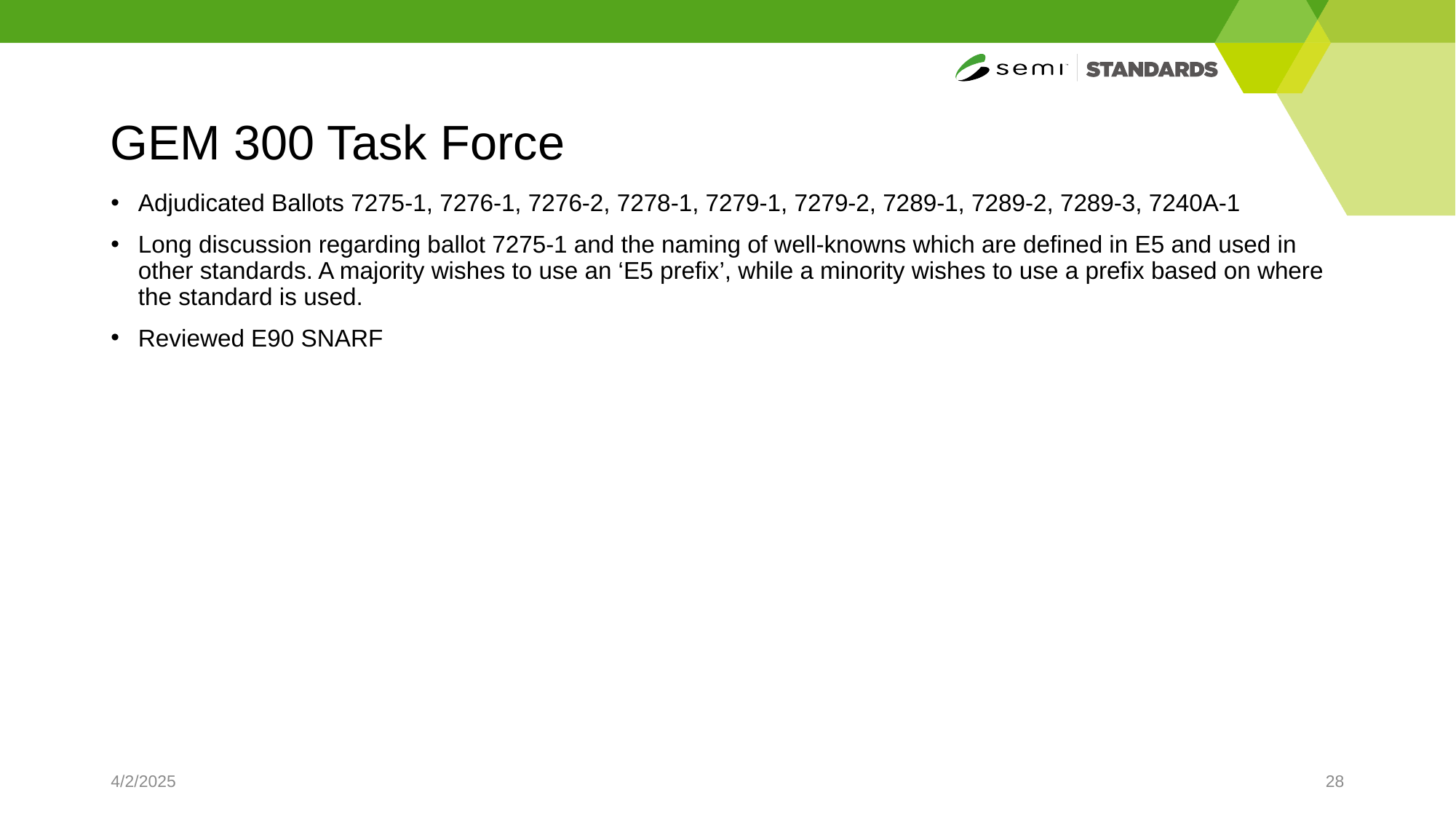

# GEM 300 Task Force
Adjudicated Ballots 7275-1, 7276-1, 7276-2, 7278-1, 7279-1, 7279-2, 7289-1, 7289-2, 7289-3, 7240A-1
Long discussion regarding ballot 7275-1 and the naming of well-knowns which are defined in E5 and used in other standards. A majority wishes to use an ‘E5 prefix’, while a minority wishes to use a prefix based on where the standard is used.
Reviewed E90 SNARF

4/2/2025

28